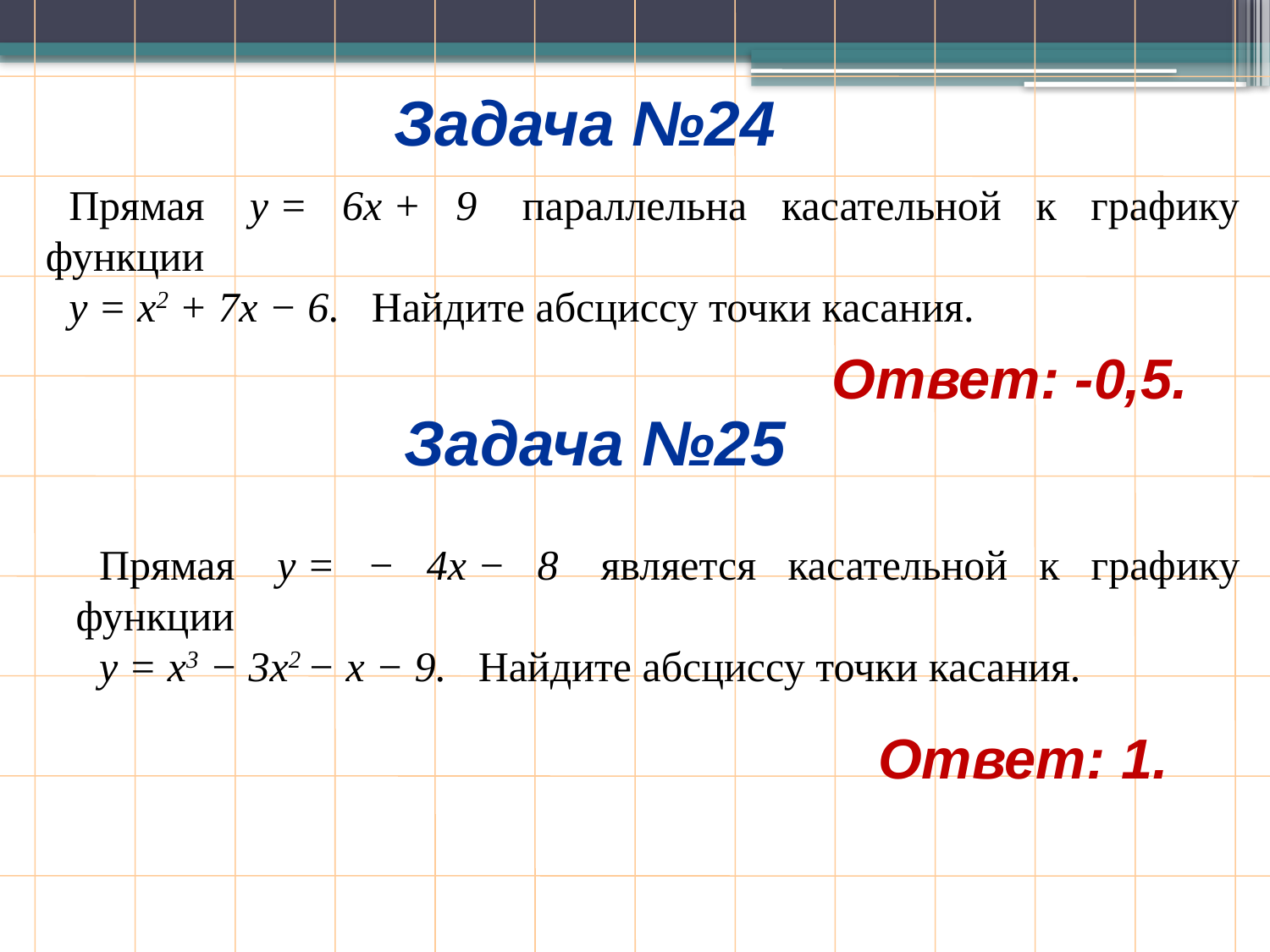

Задача №24

Прямая  y = 6x + 9  параллельна касательной к графику функции
y = x2 + 7x − 6.   Найдите абсциссу точки касания.
Ответ: -0,5.
Задача №25

Прямая  y = − 4x − 8  является касательной к графику функции
y = x3 − 3x2 − x − 9.   Найдите абсциссу точки касания.
Ответ: 1.